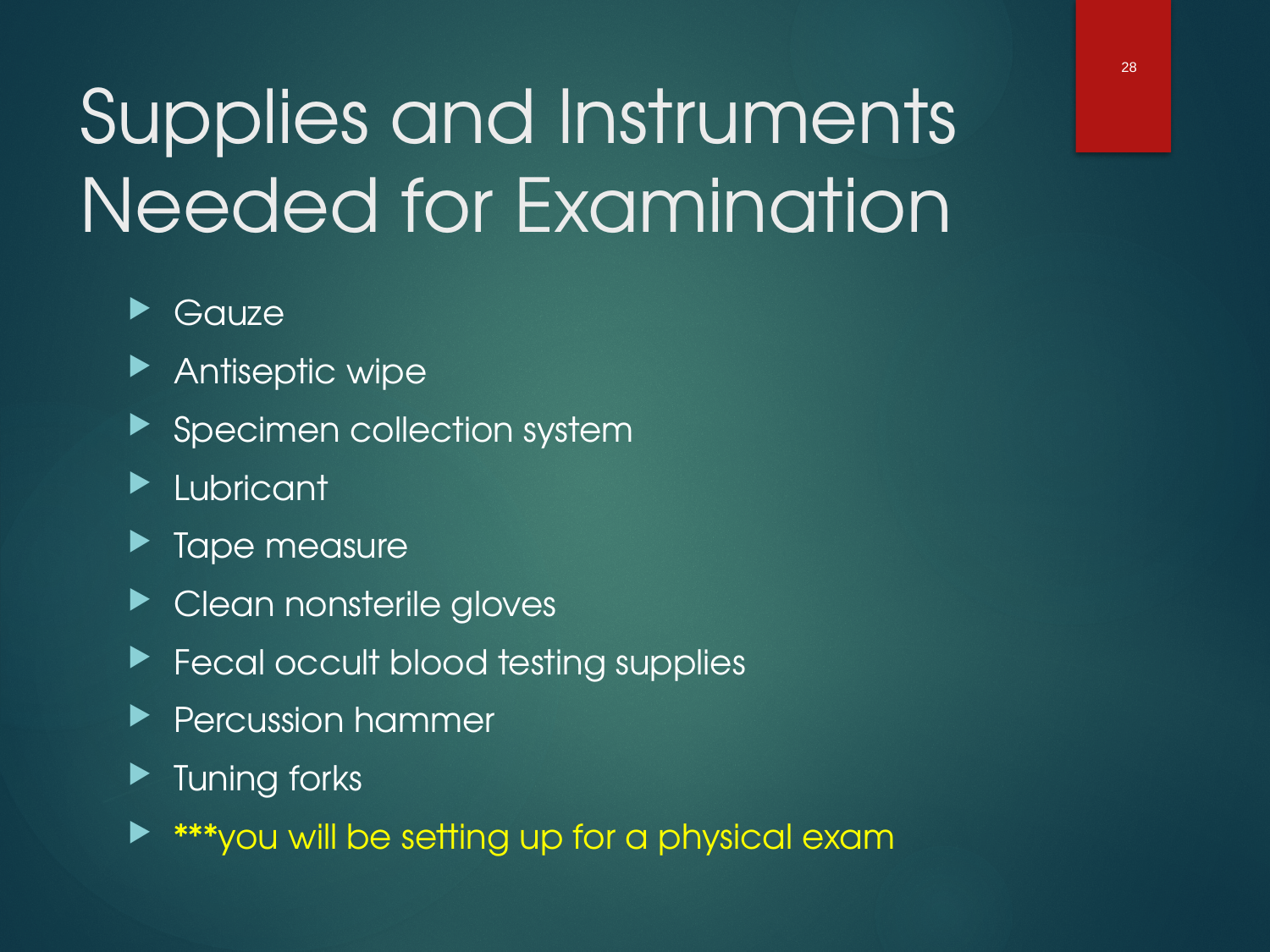

28

# Supplies and Instruments Needed for Examination
Gauze
Antiseptic wipe
Specimen collection system
Lubricant
Tape measure
Clean nonsterile gloves
Fecal occult blood testing supplies
Percussion hammer
Tuning forks
***you will be setting up for a physical exam